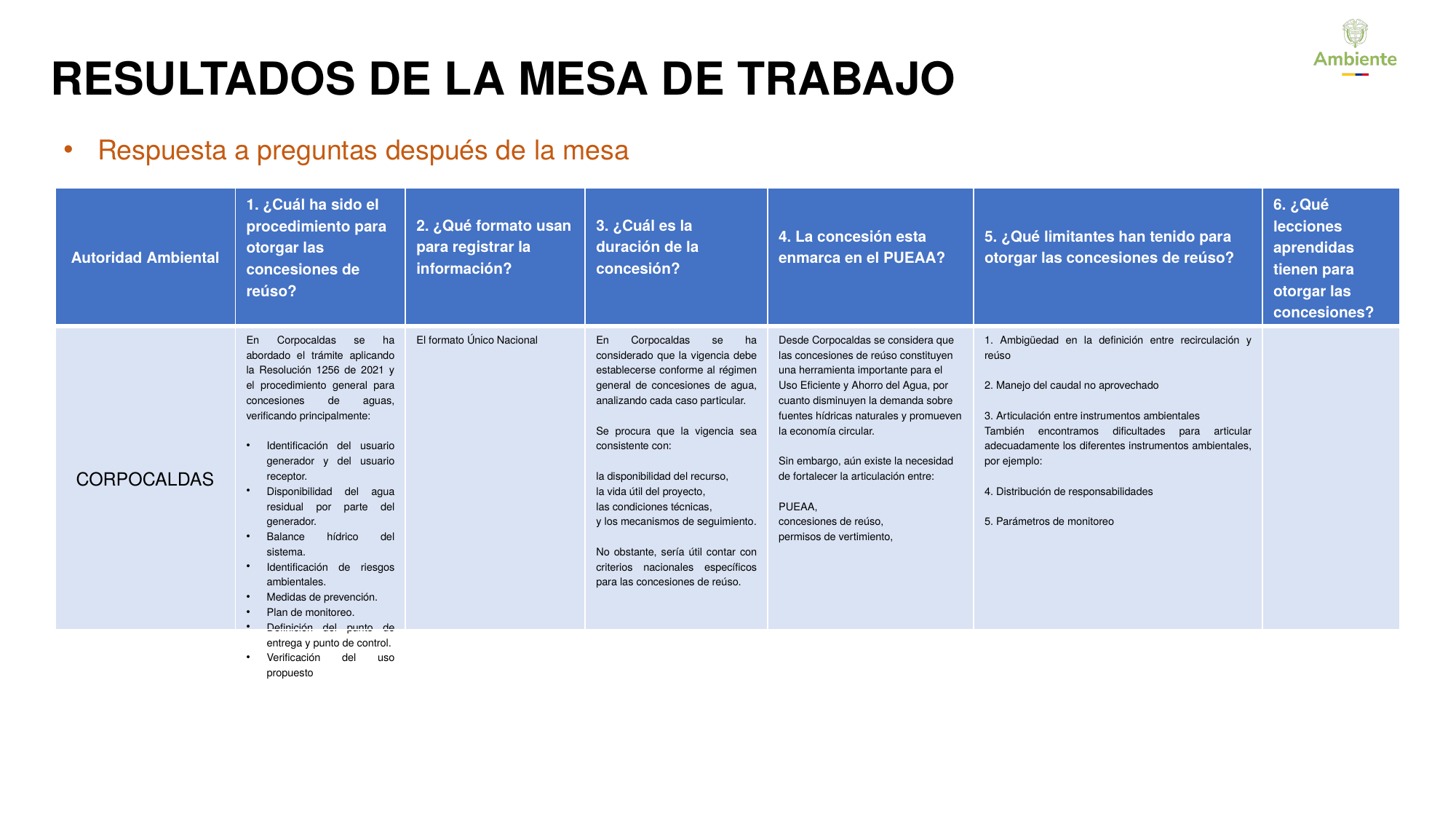

RESULTADOS DE LA MESA DE TRABAJO
Respuesta a preguntas después de la mesa
| Autoridad Ambiental | 1. ¿Cuál ha sido el procedimiento para otorgar las concesiones de reúso? | 2. ¿Qué formato usan para registrar la información? | 3. ¿Cuál es la duración de la concesión? | 4. La concesión esta enmarca en el PUEAA? | 5. ¿Qué limitantes han tenido para otorgar las concesiones de reúso? | 6. ¿Qué lecciones aprendidas tienen para otorgar las concesiones? |
| --- | --- | --- | --- | --- | --- | --- |
| CORPOCALDAS | En Corpocaldas se ha abordado el trámite aplicando la Resolución 1256 de 2021 y el procedimiento general para concesiones de aguas, verificando principalmente: Identificación del usuario generador y del usuario receptor. Disponibilidad del agua residual por parte del generador. Balance hídrico del sistema. Identificación de riesgos ambientales. Medidas de prevención. Plan de monitoreo. Definición del punto de entrega y punto de control. Verificación del uso propuesto | El formato Único Nacional | En Corpocaldas se ha considerado que la vigencia debe establecerse conforme al régimen general de concesiones de agua, analizando cada caso particular. Se procura que la vigencia sea consistente con: la disponibilidad del recurso, la vida útil del proyecto, las condiciones técnicas, y los mecanismos de seguimiento. No obstante, sería útil contar con criterios nacionales específicos para las concesiones de reúso. | Desde Corpocaldas se considera que las concesiones de reúso constituyen una herramienta importante para el Uso Eficiente y Ahorro del Agua, por cuanto disminuyen la demanda sobre fuentes hídricas naturales y promueven la economía circular. Sin embargo, aún existe la necesidad de fortalecer la articulación entre: PUEAA, concesiones de reúso, permisos de vertimiento, | 1. Ambigüedad en la definición entre recirculación y reúso 2. Manejo del caudal no aprovechado 3. Articulación entre instrumentos ambientales También encontramos dificultades para articular adecuadamente los diferentes instrumentos ambientales, por ejemplo: 4. Distribución de responsabilidades 5. Parámetros de monitoreo |  |